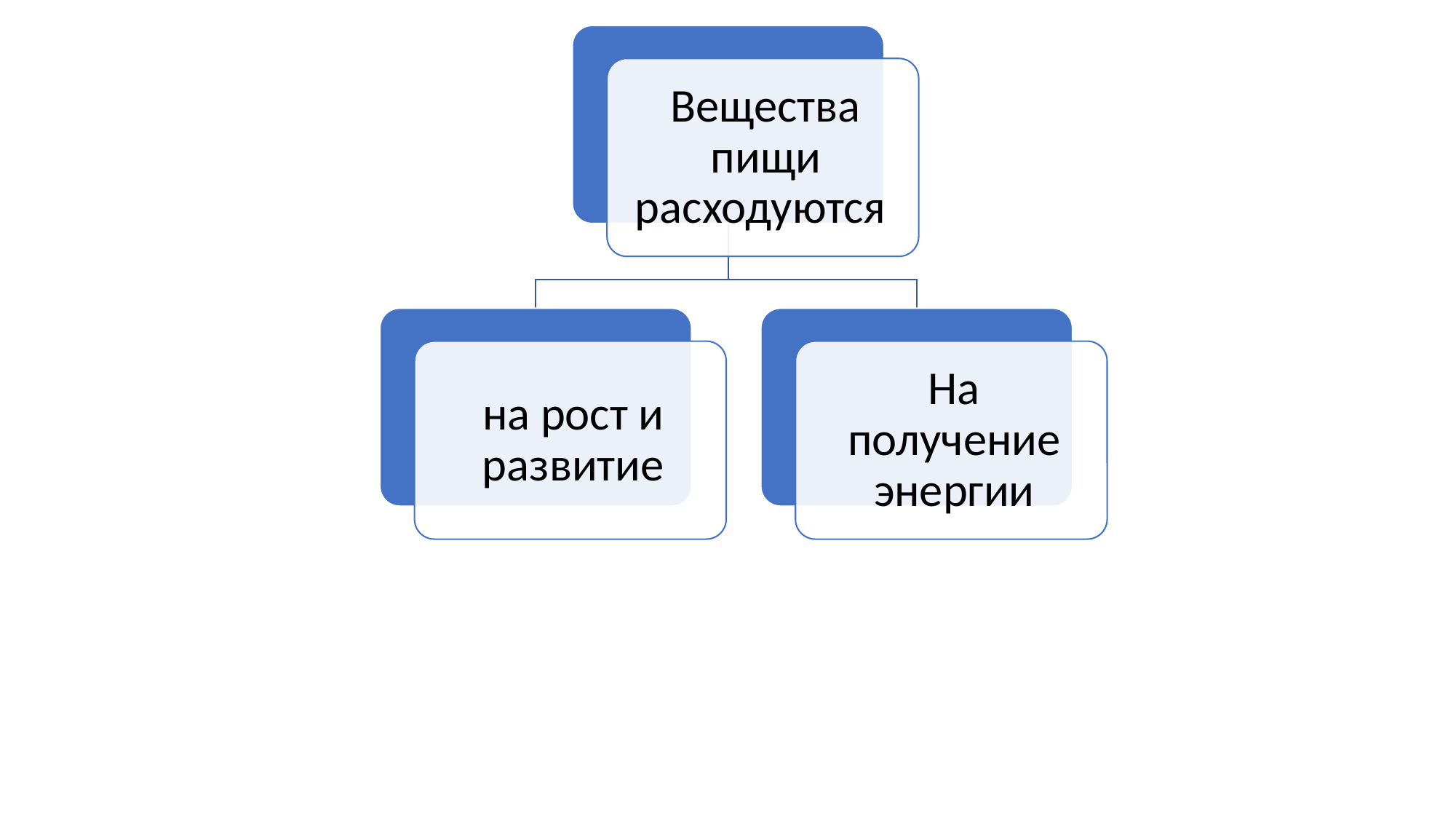

Вещества пищи расходуются
на рост и развитие
На получение энергии
#